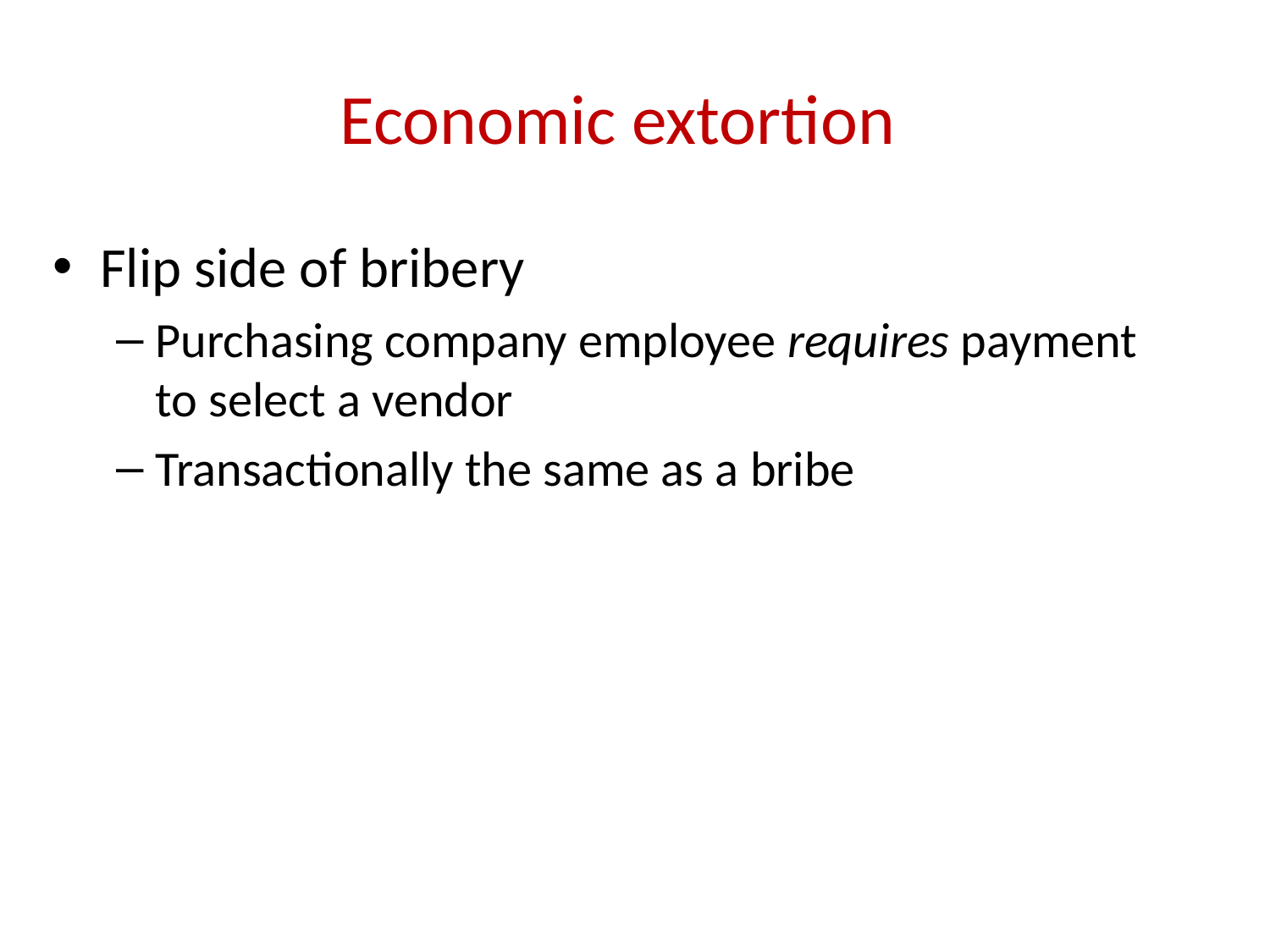

# Economic extortion
Flip side of bribery
Purchasing company employee requires payment to select a vendor
Transactionally the same as a bribe